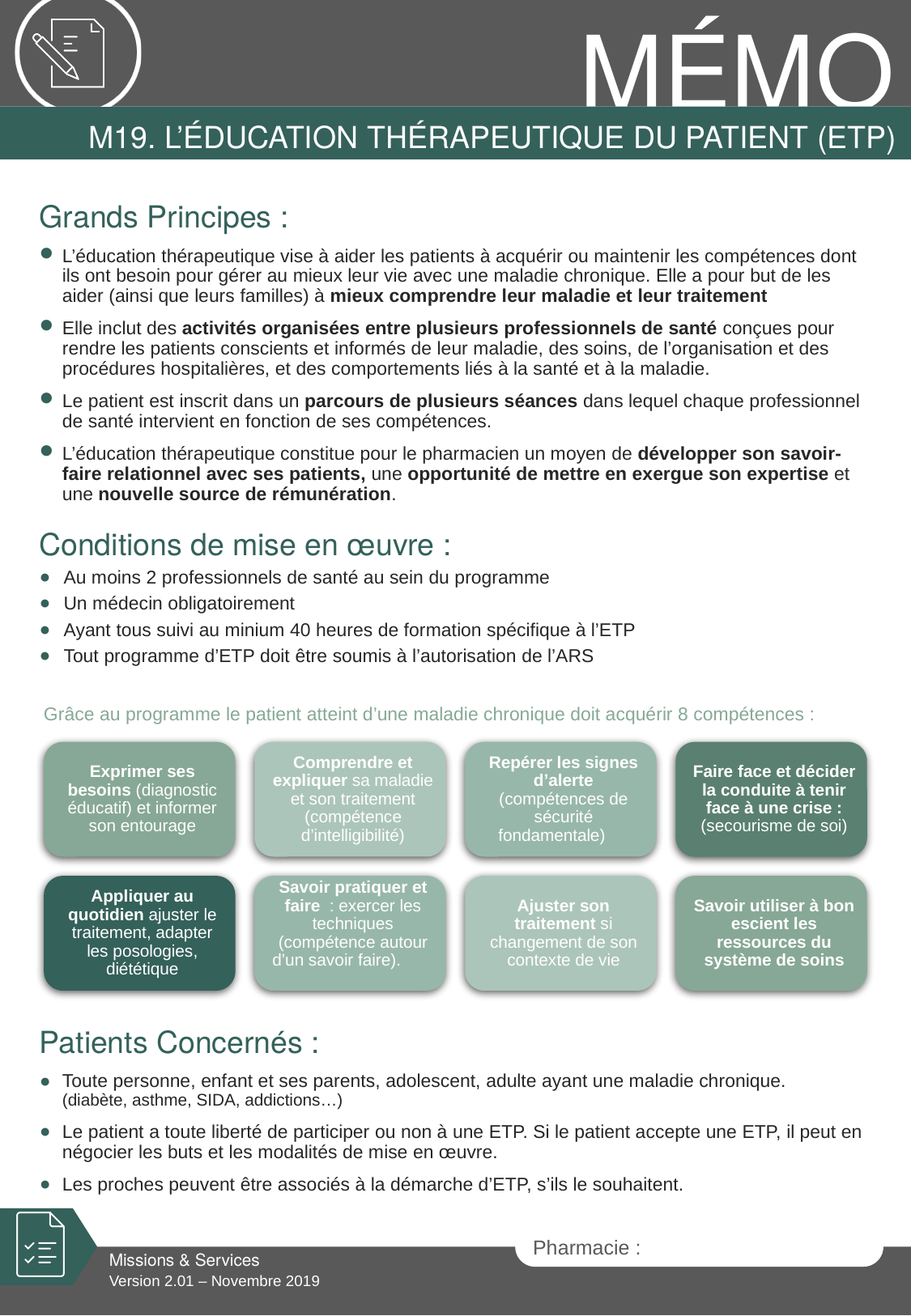

# M19. l’éducation Thérapeutique du Patient (ETP)
Grands Principes :
L’éducation thérapeutique vise à aider les patients à acquérir ou maintenir les compétences dont ils ont besoin pour gérer au mieux leur vie avec une maladie chronique. Elle a pour but de les aider (ainsi que leurs familles) à mieux comprendre leur maladie et leur traitement
Elle inclut des activités organisées entre plusieurs professionnels de santé conçues pour rendre les patients conscients et informés de leur maladie, des soins, de l’organisation et des procédures hospitalières, et des comportements liés à la santé et à la maladie.
Le patient est inscrit dans un parcours de plusieurs séances dans lequel chaque professionnel de santé intervient en fonction de ses compétences.
L’éducation thérapeutique constitue pour le pharmacien un moyen de développer son savoir-faire relationnel avec ses patients, une opportunité de mettre en exergue son expertise et une nouvelle source de rémunération.
Conditions de mise en œuvre :
Au moins 2 professionnels de santé au sein du programme
Un médecin obligatoirement
Ayant tous suivi au minium 40 heures de formation spécifique à l’ETP
Tout programme d’ETP doit être soumis à l’autorisation de l’ARS
Grâce au programme le patient atteint d’une maladie chronique doit acquérir 8 compétences :

Exprimer ses besoins (diagnostic éducatif) et informer son entourage
Comprendre et expliquer sa maladie et son traitement (compétence d’intelligibilité)
Repérer les signes d’alerte (compétences de sécurité fondamentale)
Faire face et décider la conduite à tenir face à une crise : (secourisme de soi)
Appliquer au quotidien ajuster le traitement, adapter les posologies, diététique
Savoir pratiquer et faire  : exercer les techniques (compétence autour d’un savoir faire).
Ajuster son traitement si changement de son contexte de vie
Savoir utiliser à bon escient les ressources du système de soins
Patients Concernés :
Toute personne, enfant et ses parents, adolescent, adulte ayant une maladie chronique.
(diabète, asthme, SIDA, addictions…)
Le patient a toute liberté de participer ou non à une ETP. Si le patient accepte une ETP, il peut en négocier les buts et les modalités de mise en œuvre.
Les proches peuvent être associés à la démarche d’ETP, s’ils le souhaitent.